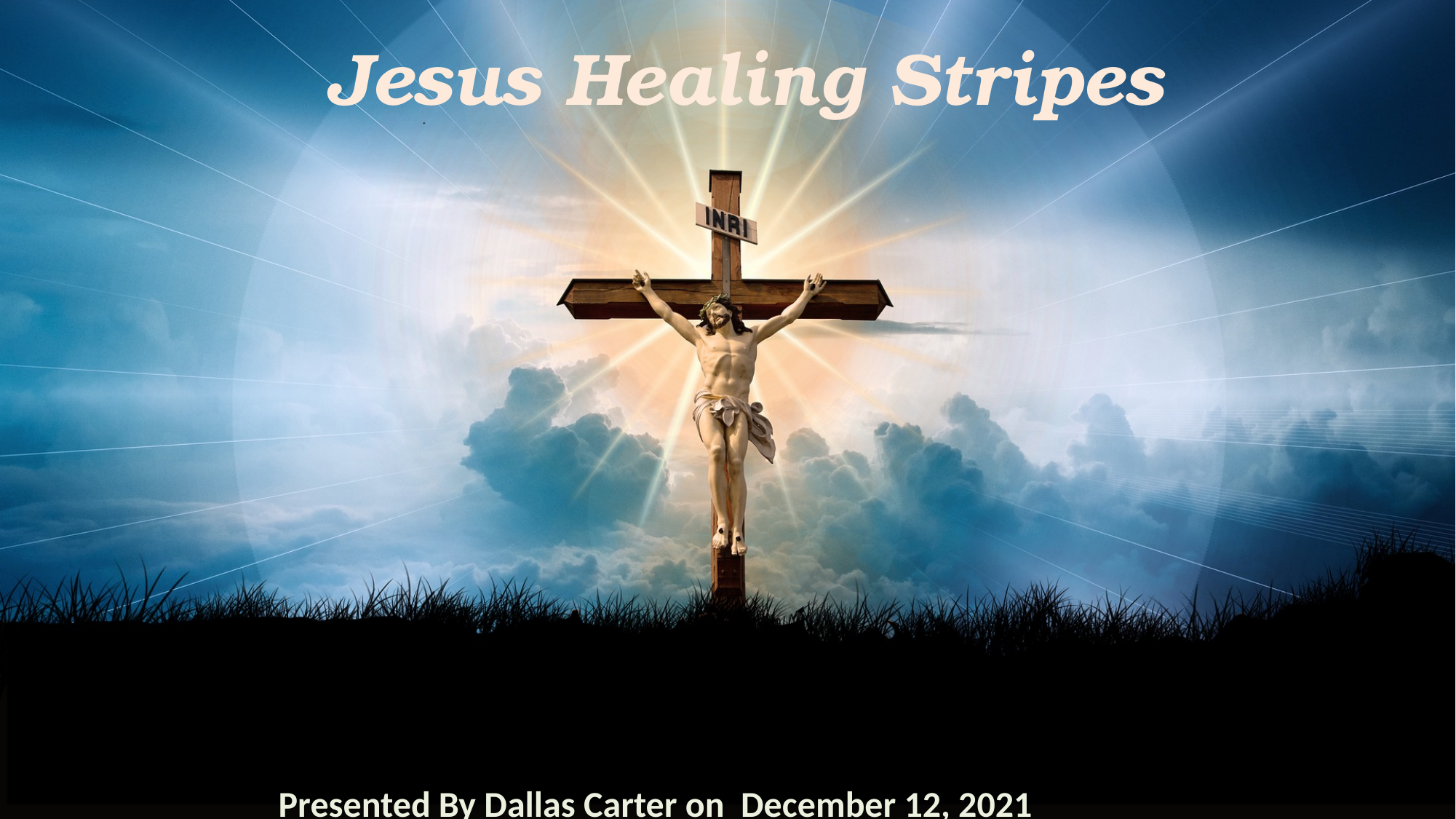

Jesus Healing Stripes

Presented By Dallas Carter on  December 12, 2021